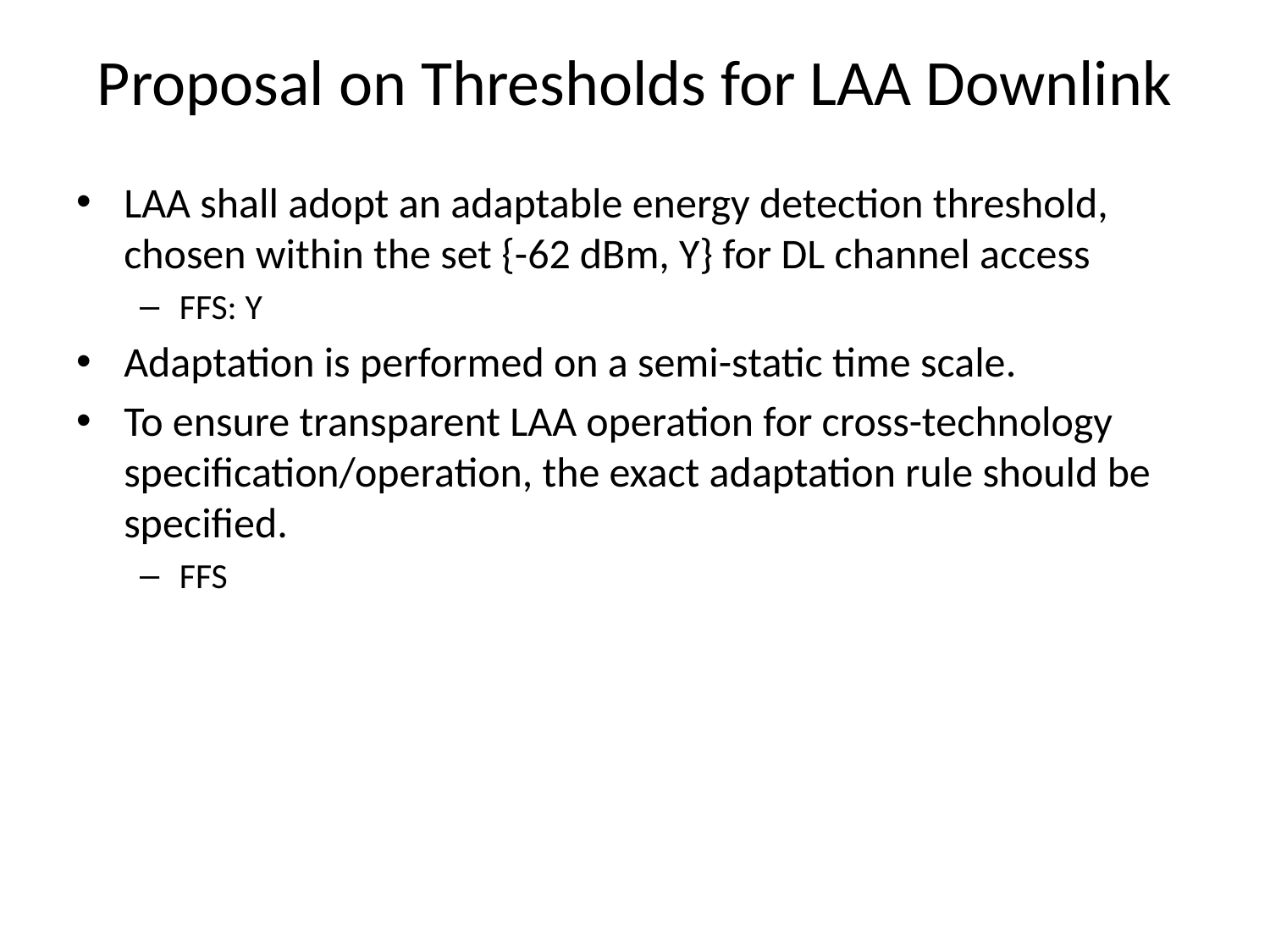

# Proposal on Thresholds for LAA Downlink
LAA shall adopt an adaptable energy detection threshold, chosen within the set {-62 dBm, Y} for DL channel access
FFS: Y
Adaptation is performed on a semi-static time scale.
To ensure transparent LAA operation for cross-technology specification/operation, the exact adaptation rule should be specified.
FFS